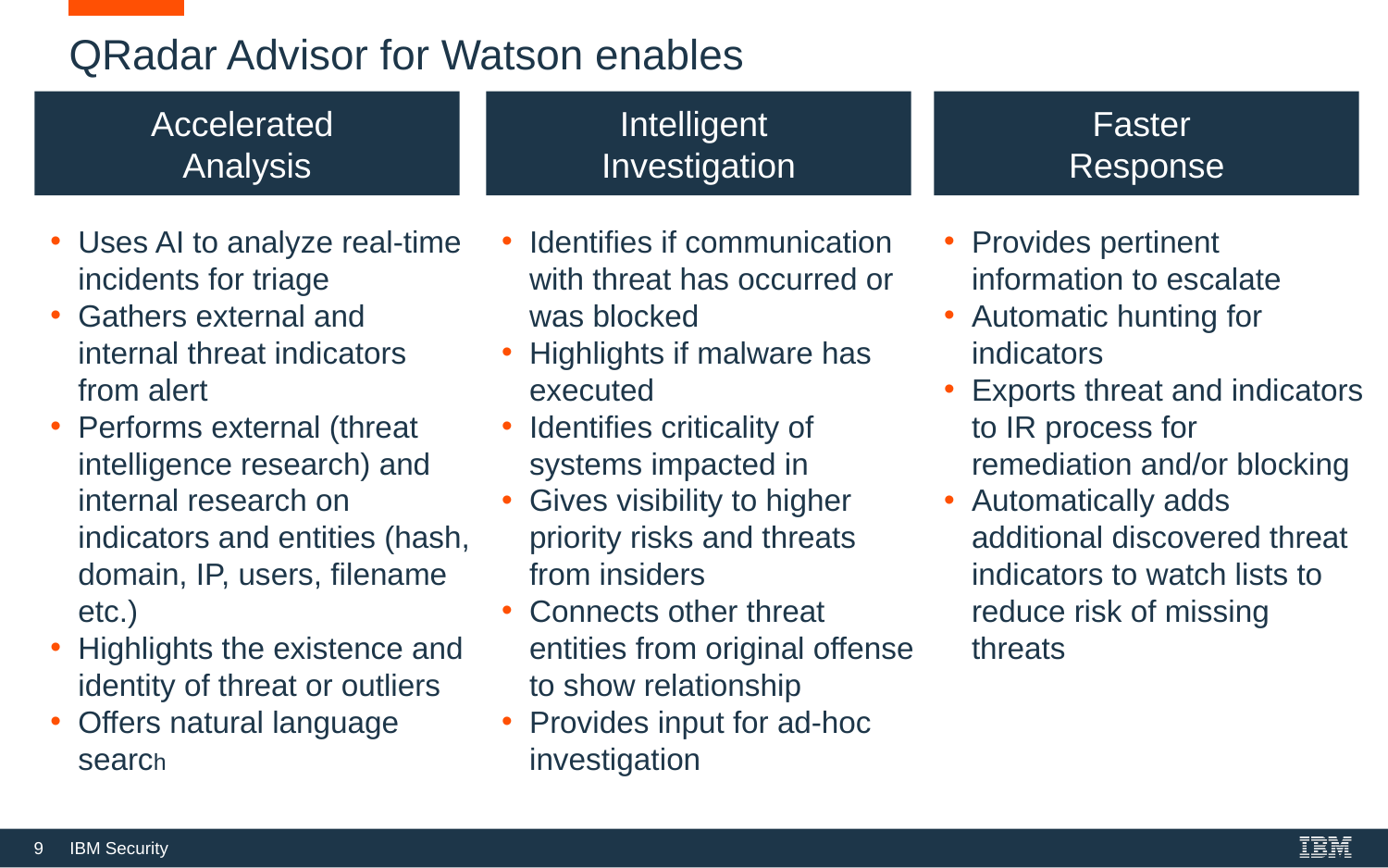

# QRadar Advisor for Watson enables
Accelerated
Analysis
Intelligent
Investigation
Faster
Response
Identifies if communication with threat has occurred or was blocked
Highlights if malware has executed
Identifies criticality of systems impacted in
Gives visibility to higher priority risks and threats from insiders
Connects other threat entities from original offense to show relationship
Provides input for ad-hoc investigation

Provides pertinent information to escalate
Automatic hunting for indicators
Exports threat and indicators to IR process for remediation and/or blocking
Automatically adds additional discovered threat indicators to watch lists to reduce risk of missing threats

Uses AI to analyze real-time incidents for triage
Gathers external and internal threat indicators from alert
Performs external (threat intelligence research) and internal research on indicators and entities (hash, domain, IP, users, filename etc.)
Highlights the existence and identity of threat or outliers
Offers natural language search